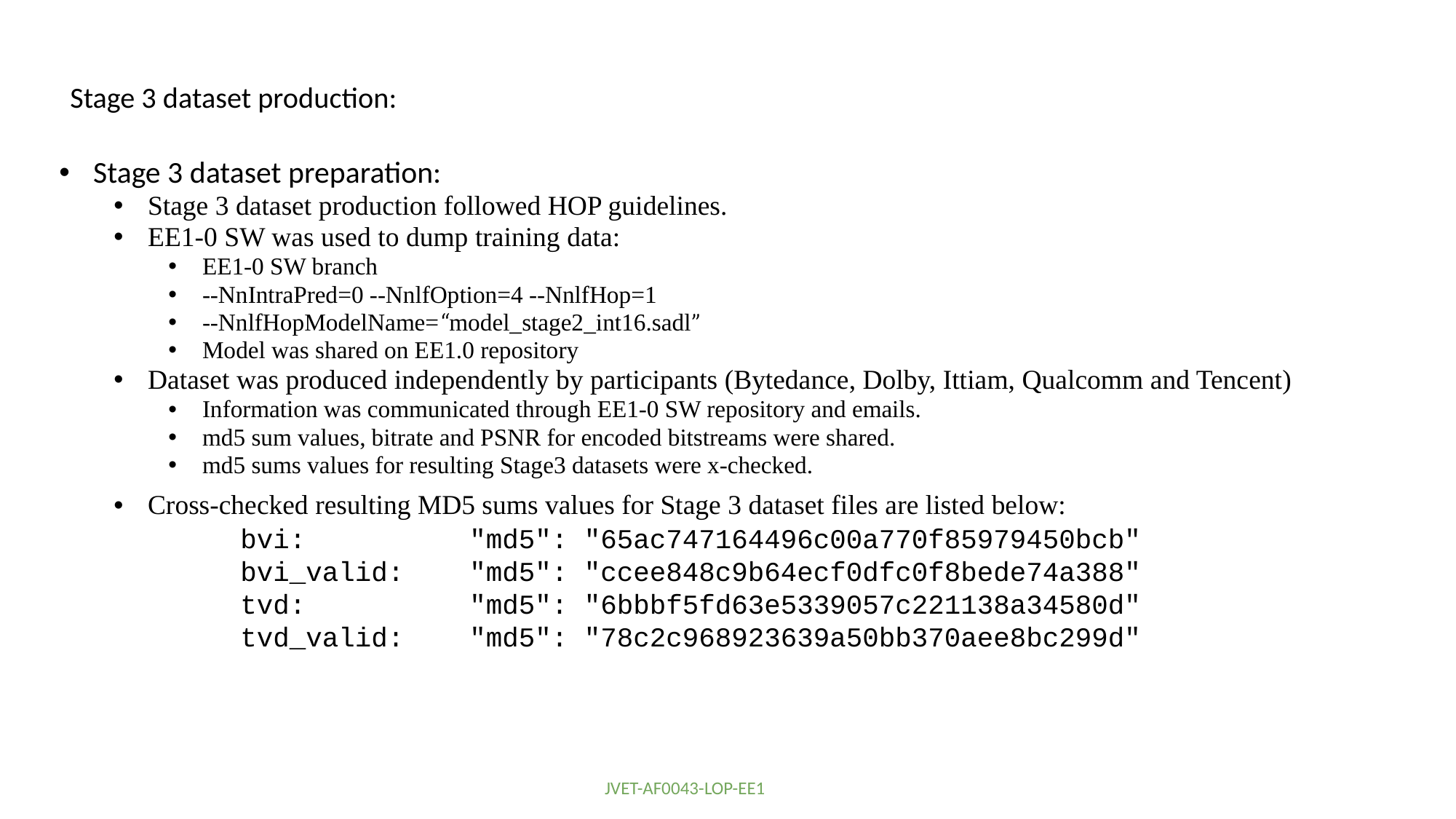

# Stage 3 dataset production:
Stage 3 dataset preparation:
Stage 3 dataset production followed HOP guidelines.
EE1-0 SW was used to dump training data:
EE1-0 SW branch
--NnIntraPred=0 --NnlfOption=4 --NnlfHop=1
--NnlfHopModelName=“model_stage2_int16.sadl”
Model was shared on EE1.0 repository
Dataset was produced independently by participants (Bytedance, Dolby, Ittiam, Qualcomm and Tencent)
Information was communicated through EE1-0 SW repository and emails.
md5 sum values, bitrate and PSNR for encoded bitstreams were shared.
md5 sums values for resulting Stage3 datasets were x-checked.
Cross-checked resulting MD5 sums values for Stage 3 dataset files are listed below:
bvi:          "md5": "65ac747164496c00a770f85979450bcb"
bvi_valid:    "md5": "ccee848c9b64ecf0dfc0f8bede74a388"
tvd:          "md5": "6bbbf5fd63e5339057c221138a34580d"
tvd_valid:    "md5": "78c2c968923639a50bb370aee8bc299d"

JVET-AF0043-LOP-EE1